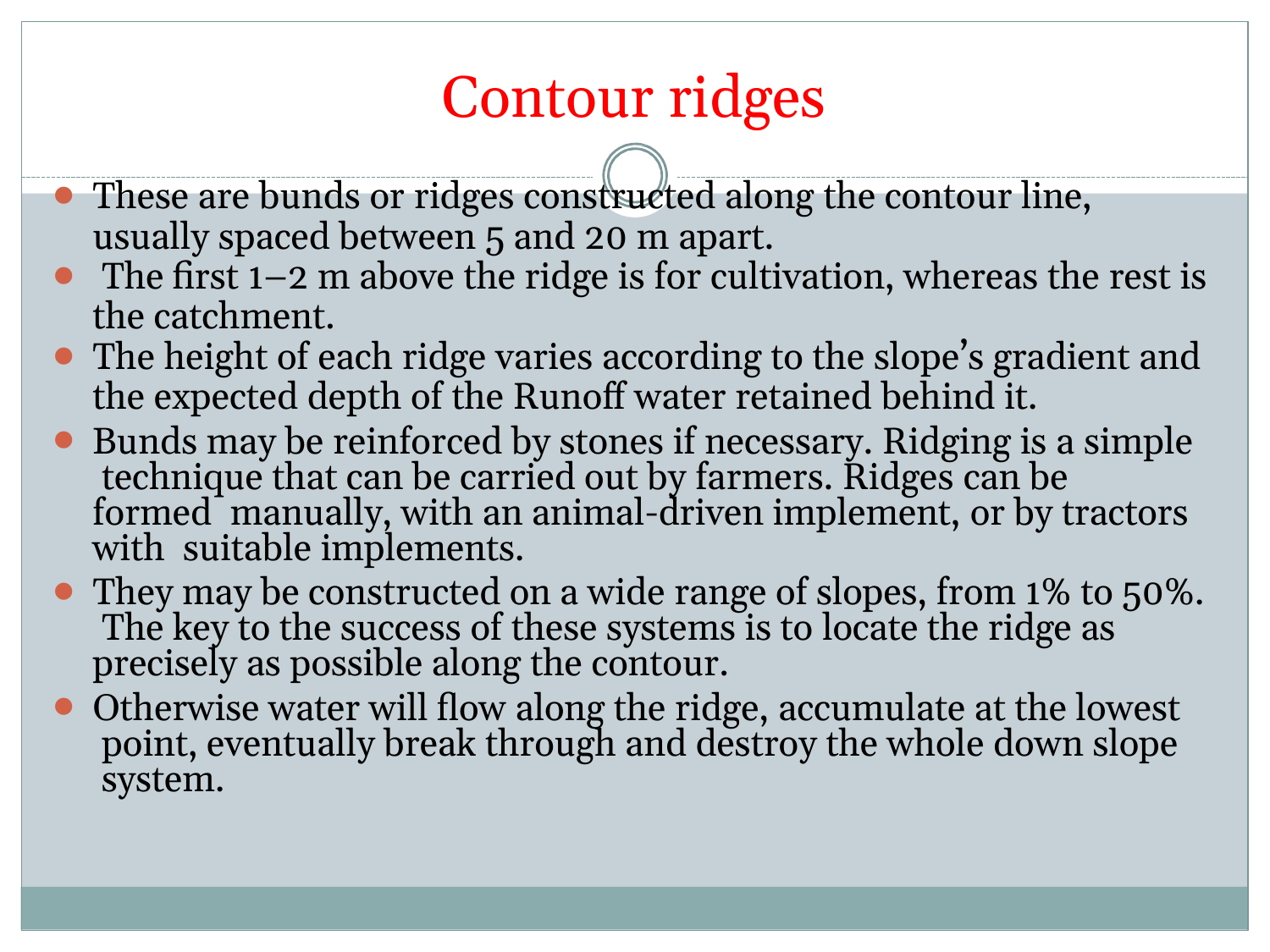

# Contour ridges
These are bunds or ridges constructed along the contour line,
usually spaced between 5 and 20 m apart.
The first 1–2 m above the ridge is for cultivation, whereas the rest is
the catchment.
The height of each ridge varies according to the slope’s gradient and
the expected depth of the Runoff water retained behind it.
Bunds may be reinforced by stones if necessary. Ridging is a simple  technique that can be carried out by farmers. Ridges can be formed  manually, with an animal-driven implement, or by tractors with  suitable implements.
They may be constructed on a wide range of slopes, from 1% to 50%.  The key to the success of these systems is to locate the ridge as  precisely as possible along the contour.
Otherwise water will flow along the ridge, accumulate at the lowest  point, eventually break through and destroy the whole down slope  system.